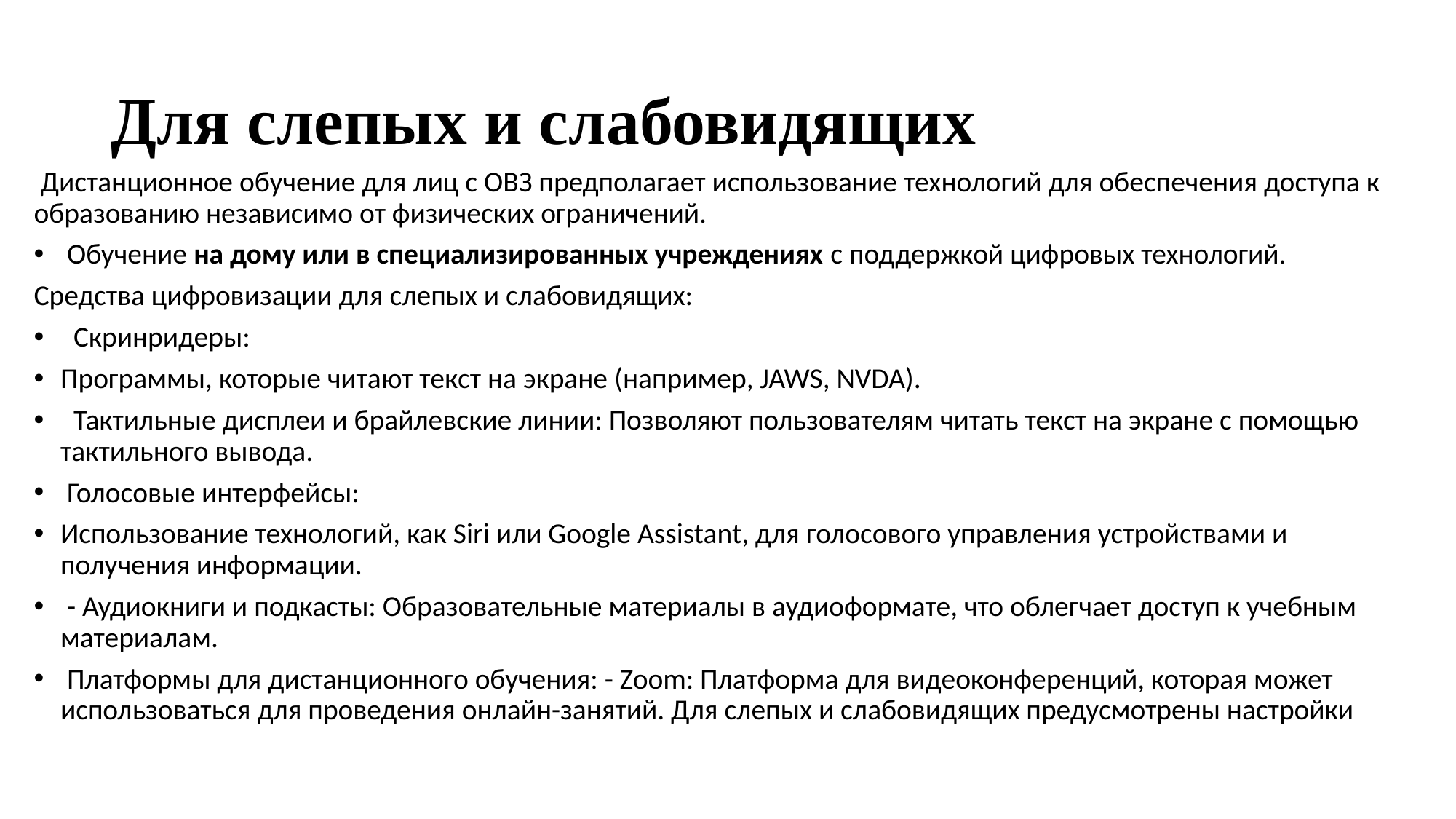

# Для слепых и слабовидящих
 Дистанционное обучение для лиц с ОВЗ предполагает использование технологий для обеспечения доступа к образованию независимо от физических ограничений.
 Обучение на дому или в специализированных учреждениях с поддержкой цифровых технологий.
Средства цифровизации для слепых и слабовидящих:
  Скринридеры:
Программы, которые читают текст на экране (например, JAWS, NVDA).
  Тактильные дисплеи и брайлевские линии: Позволяют пользователям читать текст на экране с помощью тактильного вывода.
 Голосовые интерфейсы:
Использование технологий, как Siri или Google Assistant, для голосового управления устройствами и получения информации.
 - Аудиокниги и подкасты: Образовательные материалы в аудиоформате, что облегчает доступ к учебным материалам.
 Платформы для дистанционного обучения: - Zoom: Платформа для видеоконференций, которая может использоваться для проведения онлайн-занятий. Для слепых и слабовидящих предусмотрены настройки